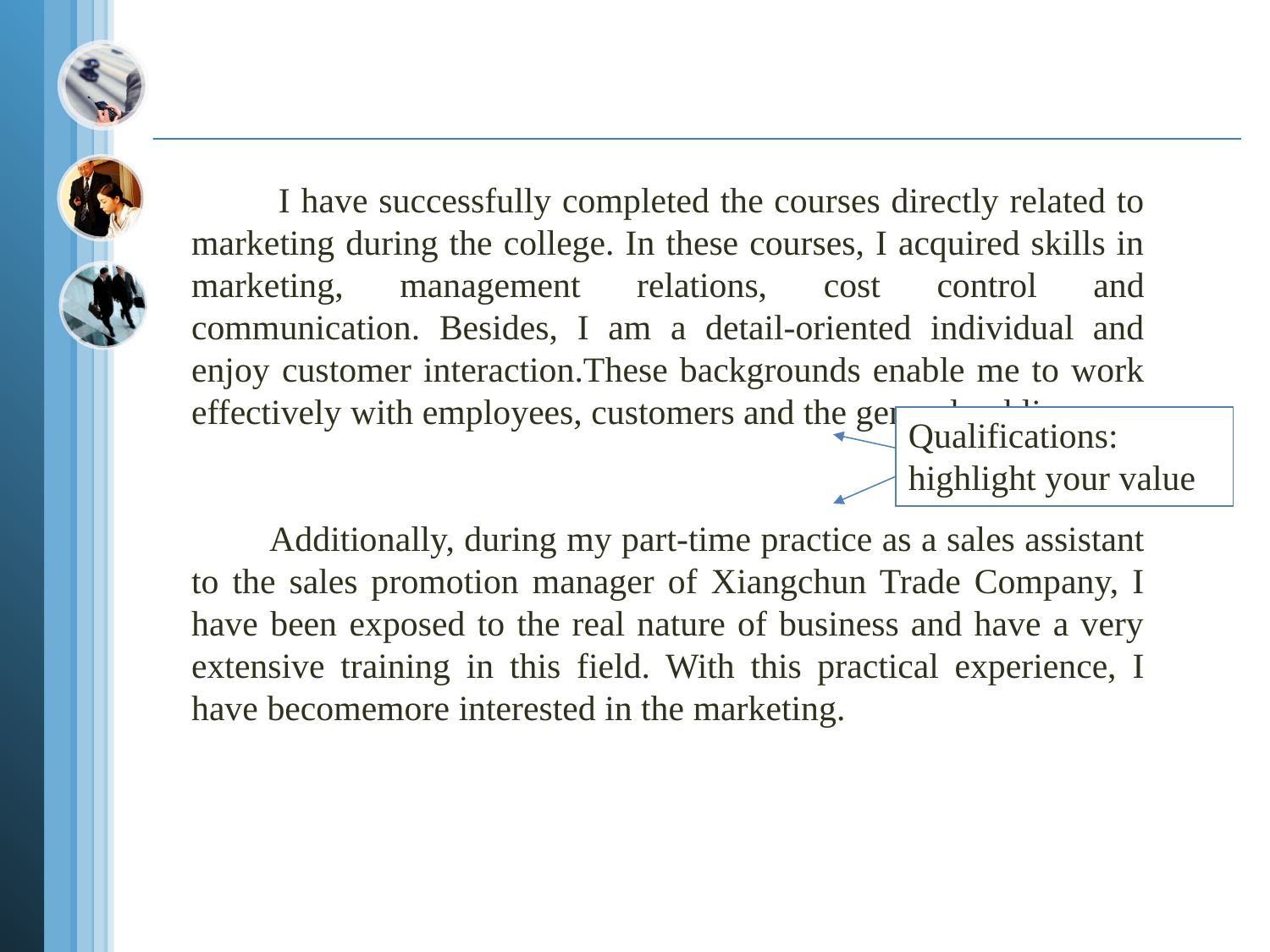

I have successfully completed the courses directly related to marketing during the college. In these courses, I acquired skills in marketing, management relations, cost control and communication. Besides, I am a detail-oriented individual and enjoy customer interaction.These backgrounds enable me to work effectively with employees, customers and the general public.

        Additionally, during my part-time practice as a sales assistant to the sales promotion manager of Xiangchun Trade Company, I have been exposed to the real nature of business and have a very extensive training in this field. With this practical experience, I have becomemore interested in the marketing.
Qualifications: highlight your value